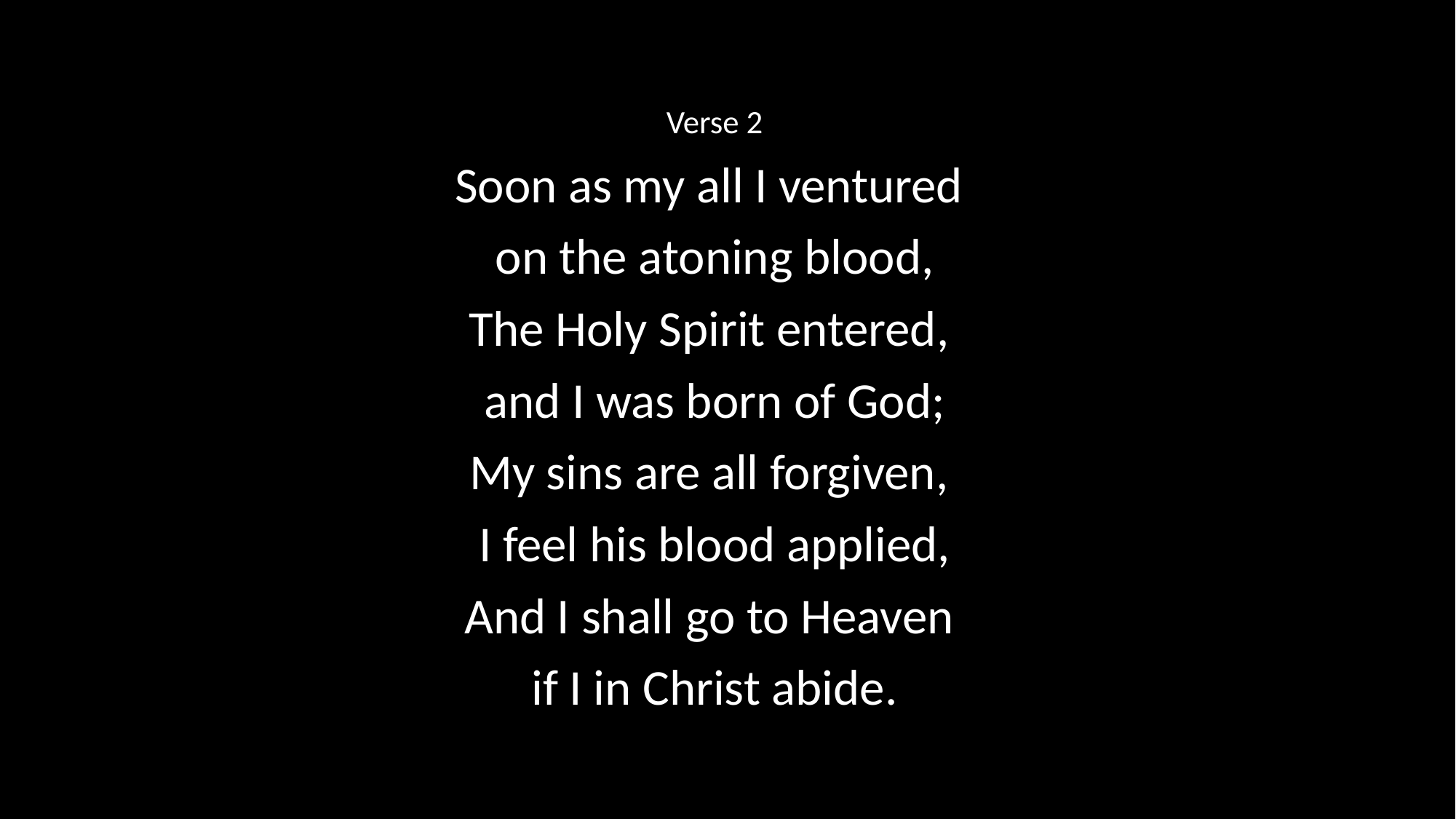

Verse 2
Soon as my all I ventured
on the atoning blood,
The Holy Spirit entered,
and I was born of God;
My sins are all forgiven,
I feel his blood applied,
And I shall go to Heaven
if I in Christ abide.